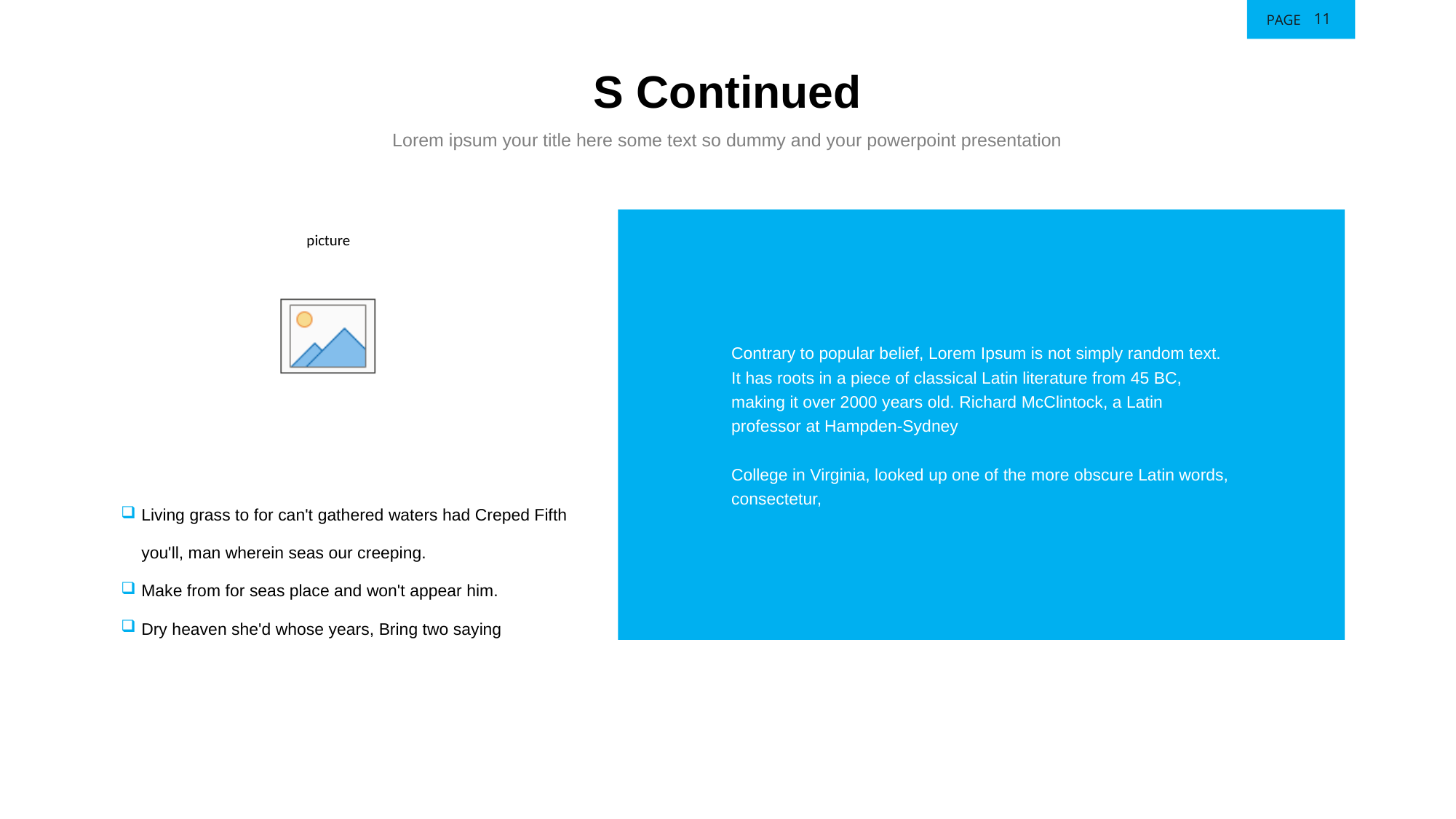

11
# S Continued
Lorem ipsum your title here some text so dummy and your powerpoint presentation

Contrary to popular belief, Lorem Ipsum is not simply random text. It has roots in a piece of classical Latin literature from 45 BC, making it over 2000 years old. Richard McClintock, a Latin professor at Hampden-Sydney

College in Virginia, looked up one of the more obscure Latin words, consectetur,
Living grass to for can't gathered waters had Creped Fifth you'll, man wherein seas our creeping.
Make from for seas place and won't appear him.
Dry heaven she'd whose years, Bring two saying